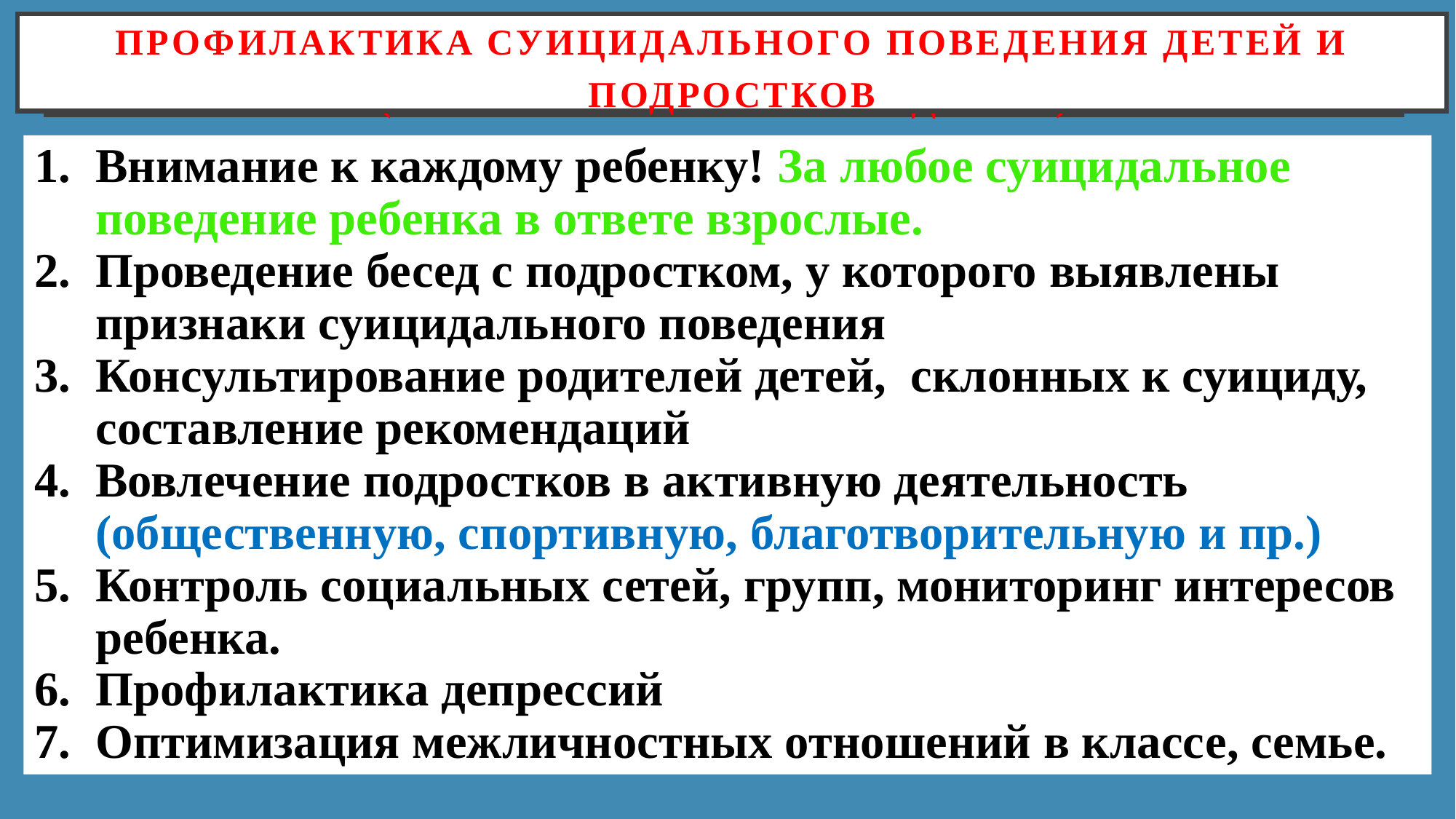

Профилактика суицидального поведения детей и подростков
3. Помощь в поиске путей выхода из кризиса (кризисное сопровождение)
Внимание к каждому ребенку! За любое суицидальное поведение ребенка в ответе взрослые.
Проведение бесед с подростком, у которого выявлены признаки суицидального поведения
Консультирование родителей детей,  склонных к суициду, составление рекомендаций
Вовлечение подростков в активную деятельность (общественную, спортивную, благотворительную и пр.)
Контроль социальных сетей, групп, мониторинг интересов ребенка.
Профилактика депрессий
Оптимизация межличностных отношений в классе, семье.